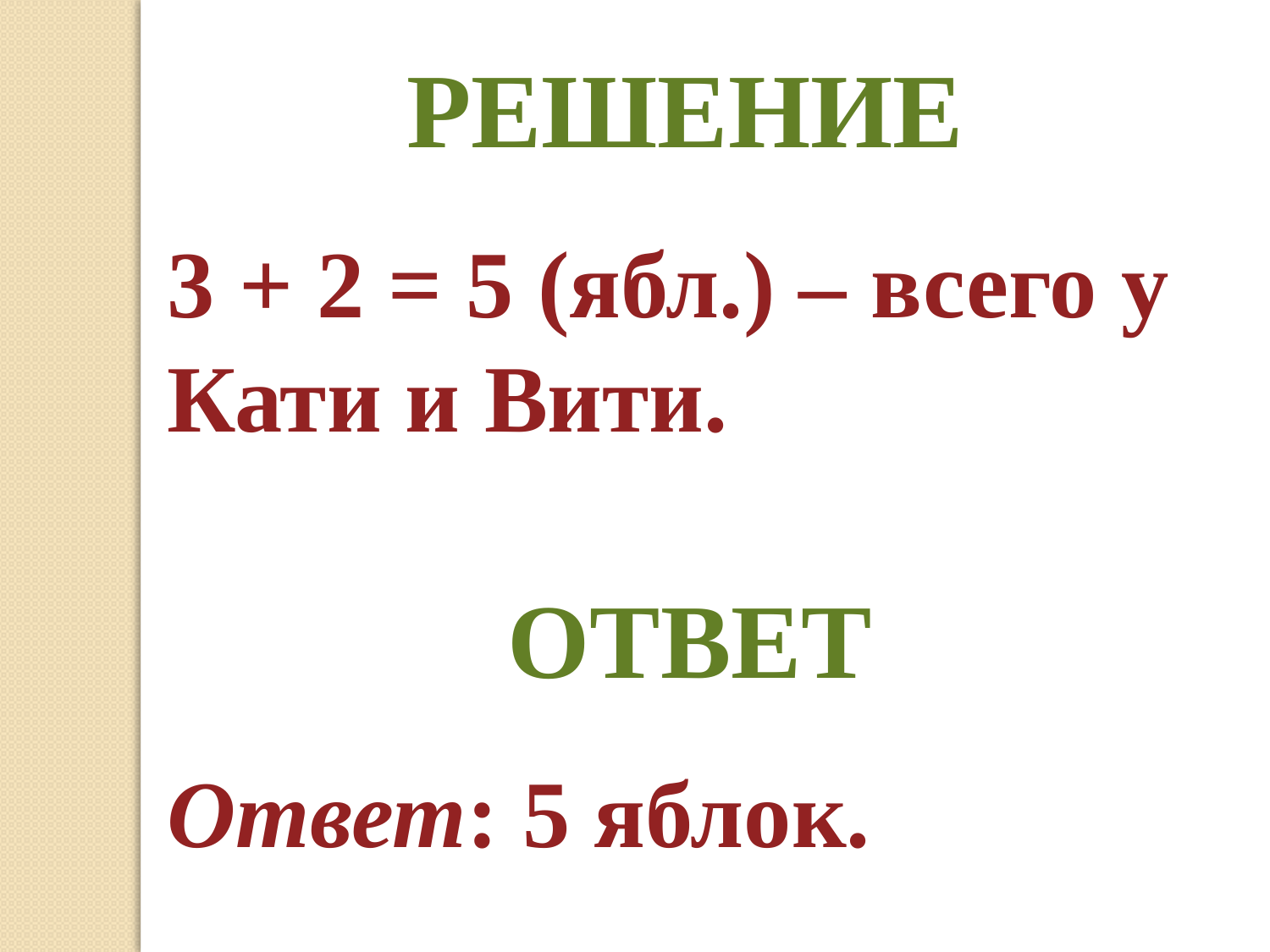

РЕШЕНИЕ
3 + 2 = 5 (ябл.) – всего у Кати и Вити.
ОТВЕТ
Ответ: 5 яблок.